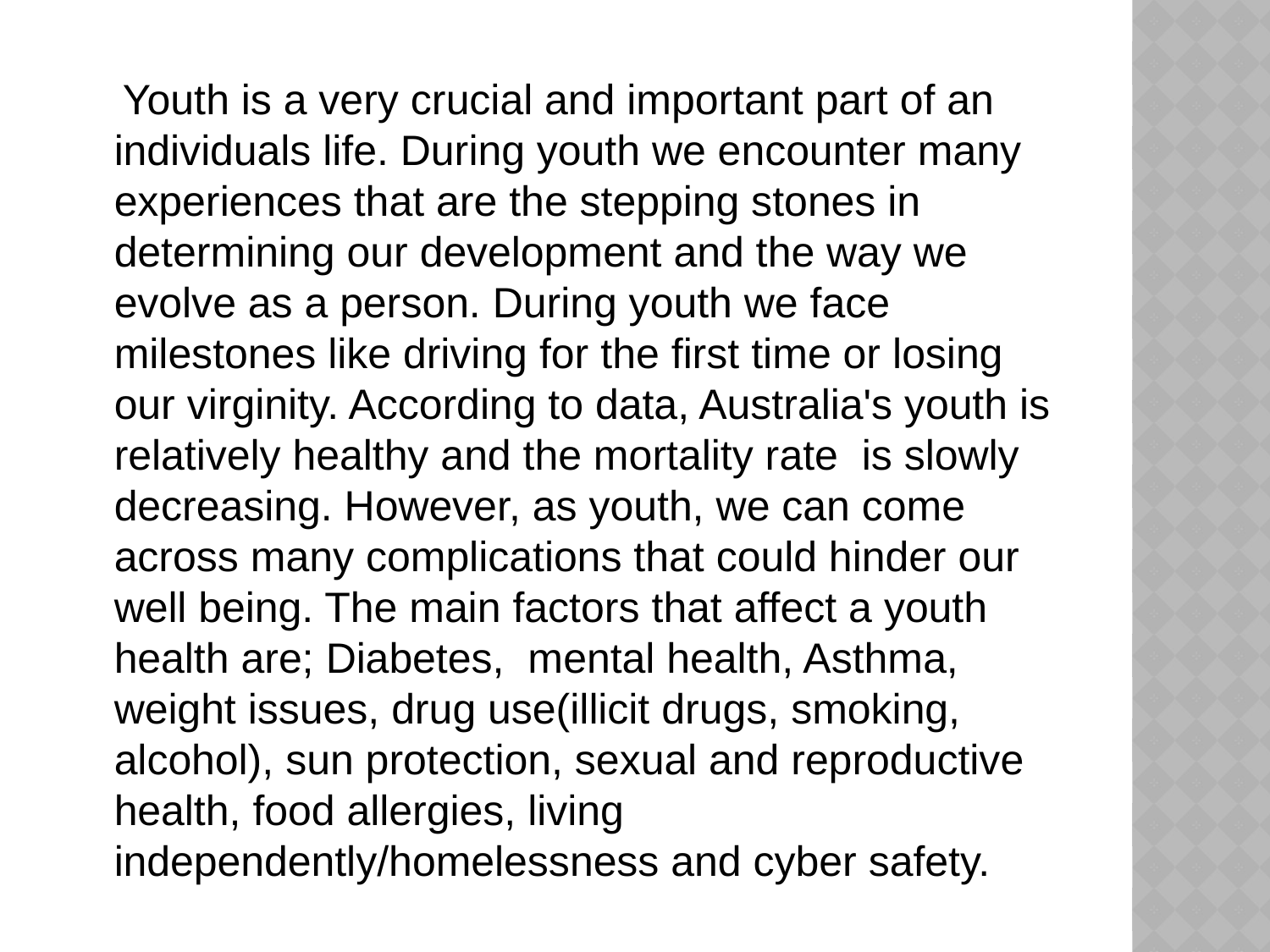

Youth is a very crucial and important part of an individuals life. During youth we encounter many experiences that are the stepping stones in determining our development and the way we evolve as a person. During youth we face milestones like driving for the first time or losing our virginity. According to data, Australia's youth is relatively healthy and the mortality rate  is slowly decreasing. However, as youth, we can come across many complications that could hinder our well being. The main factors that affect a youth health are; Diabetes,  mental health, Asthma, weight issues, drug use(illicit drugs, smoking, alcohol), sun protection, sexual and reproductive health, food allergies, living independently/homelessness and cyber safety.